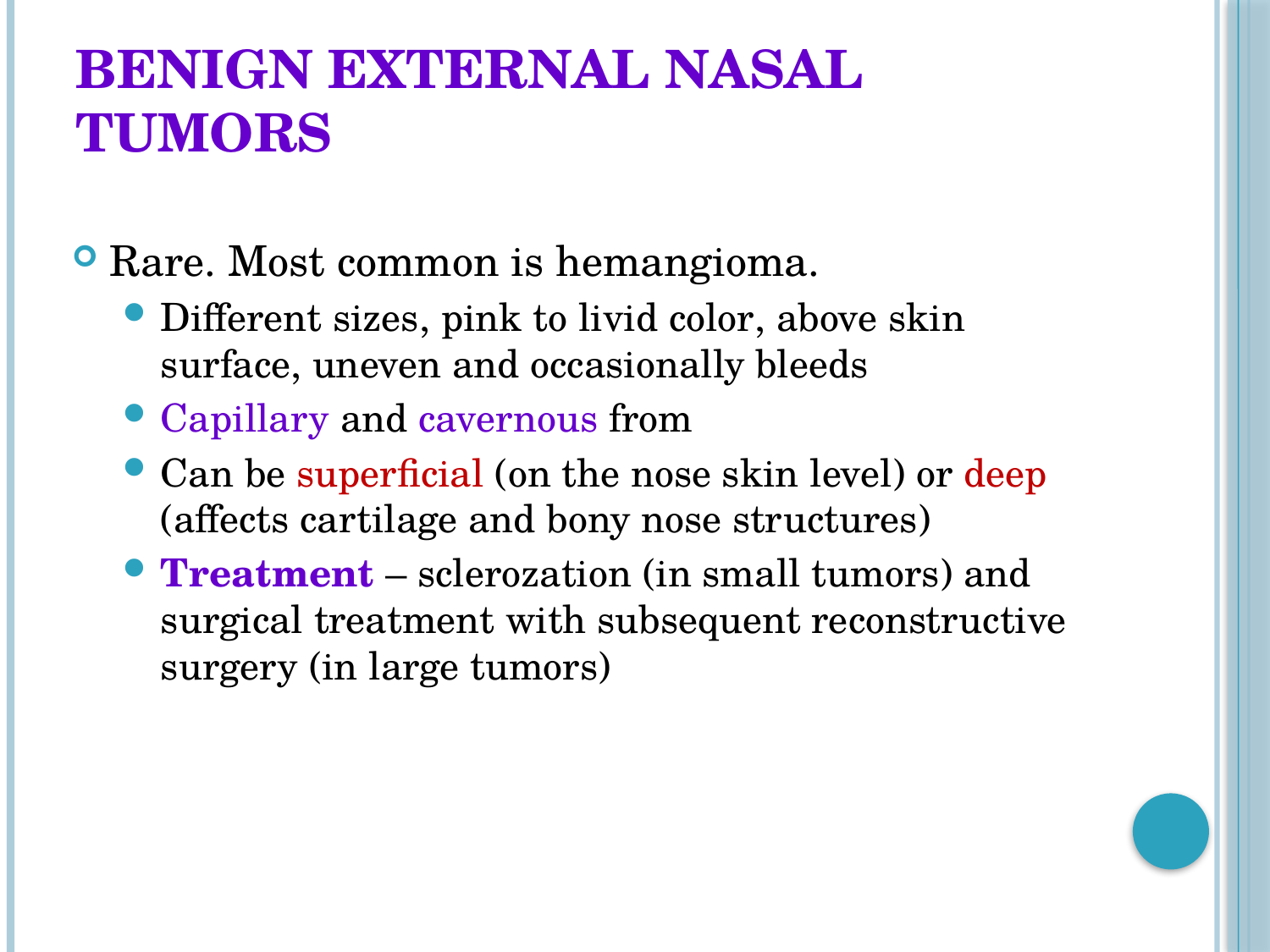

# Benign external nasal tumors
Rare. Most common is hemangioma.
Different sizes, pink to livid color, above skin surface, uneven and occasionally bleeds
Capillary and cavernous from
Can be superficial (on the nose skin level) or deep (affects cartilage and bony nose structures)
Treatment – sclerozation (in small tumors) and surgical treatment with subsequent reconstructive surgery (in large tumors)